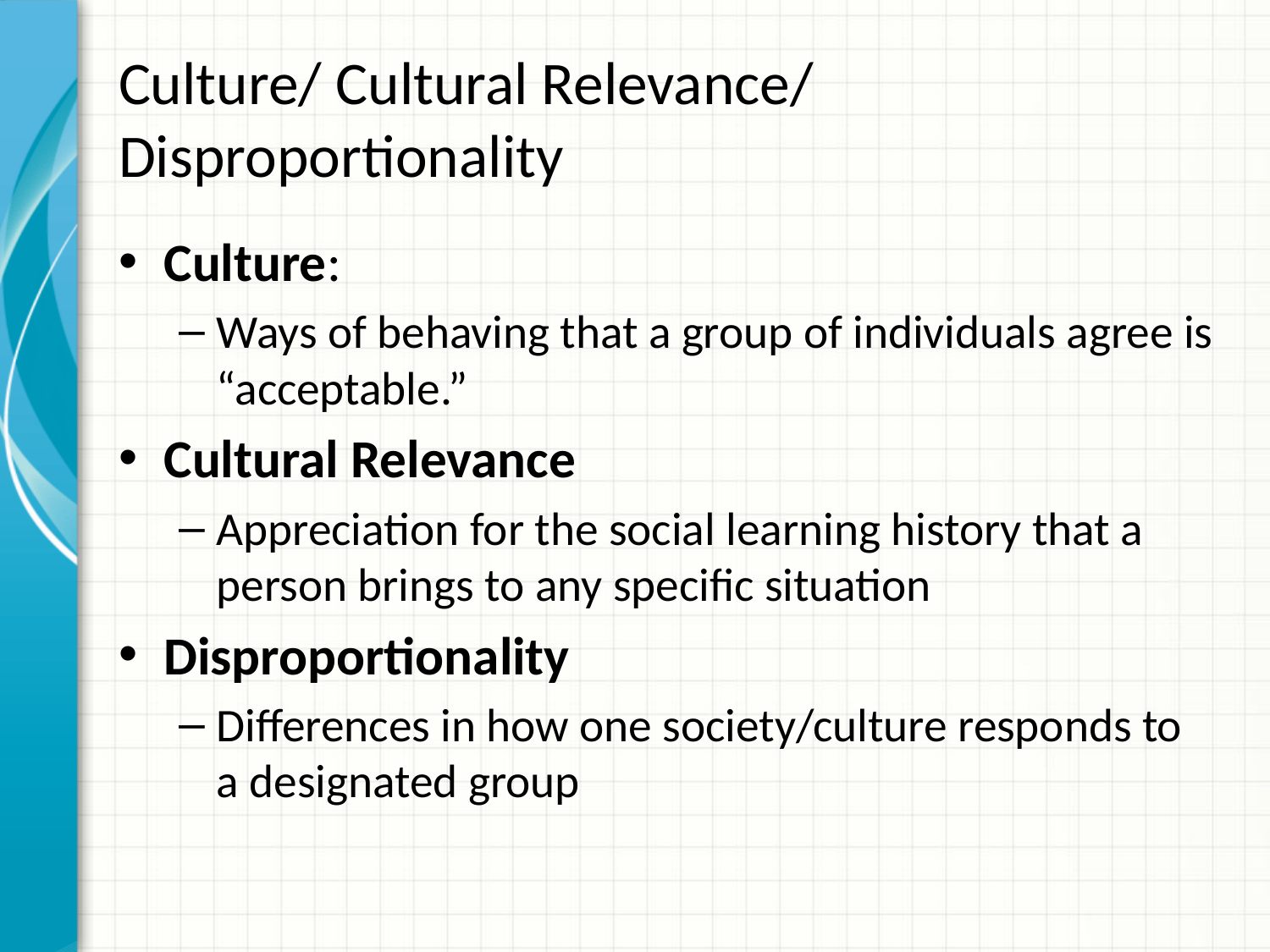

# Culture/ Cultural Relevance/ Disproportionality
Culture:
Ways of behaving that a group of individuals agree is “acceptable.”
Cultural Relevance
Appreciation for the social learning history that a person brings to any specific situation
Disproportionality
Differences in how one society/culture responds to a designated group